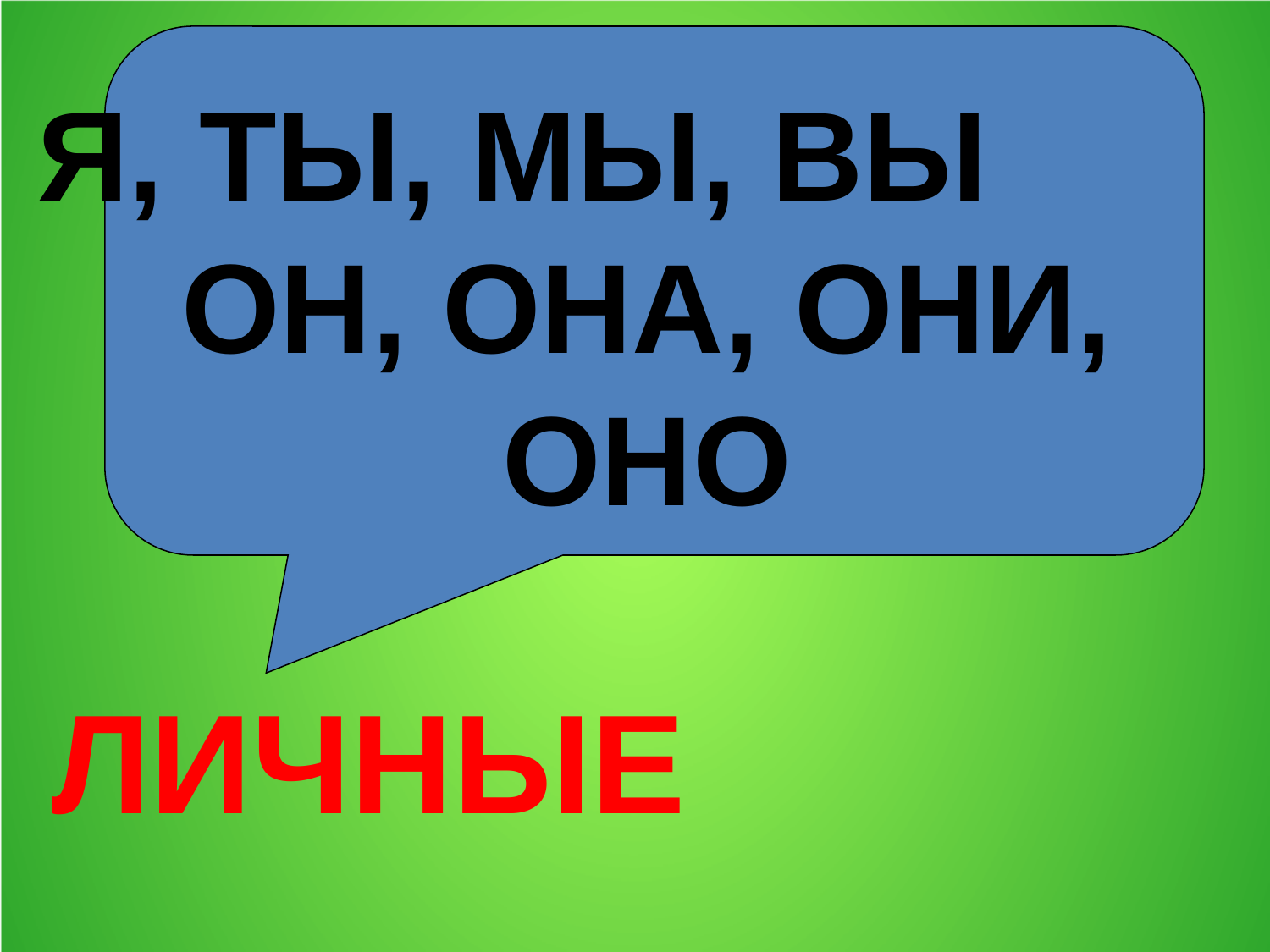

Я, ТЫ, МЫ, ВЫ
ОН, ОНА, ОНИ, ОНО

ЛИЧНЫЕ